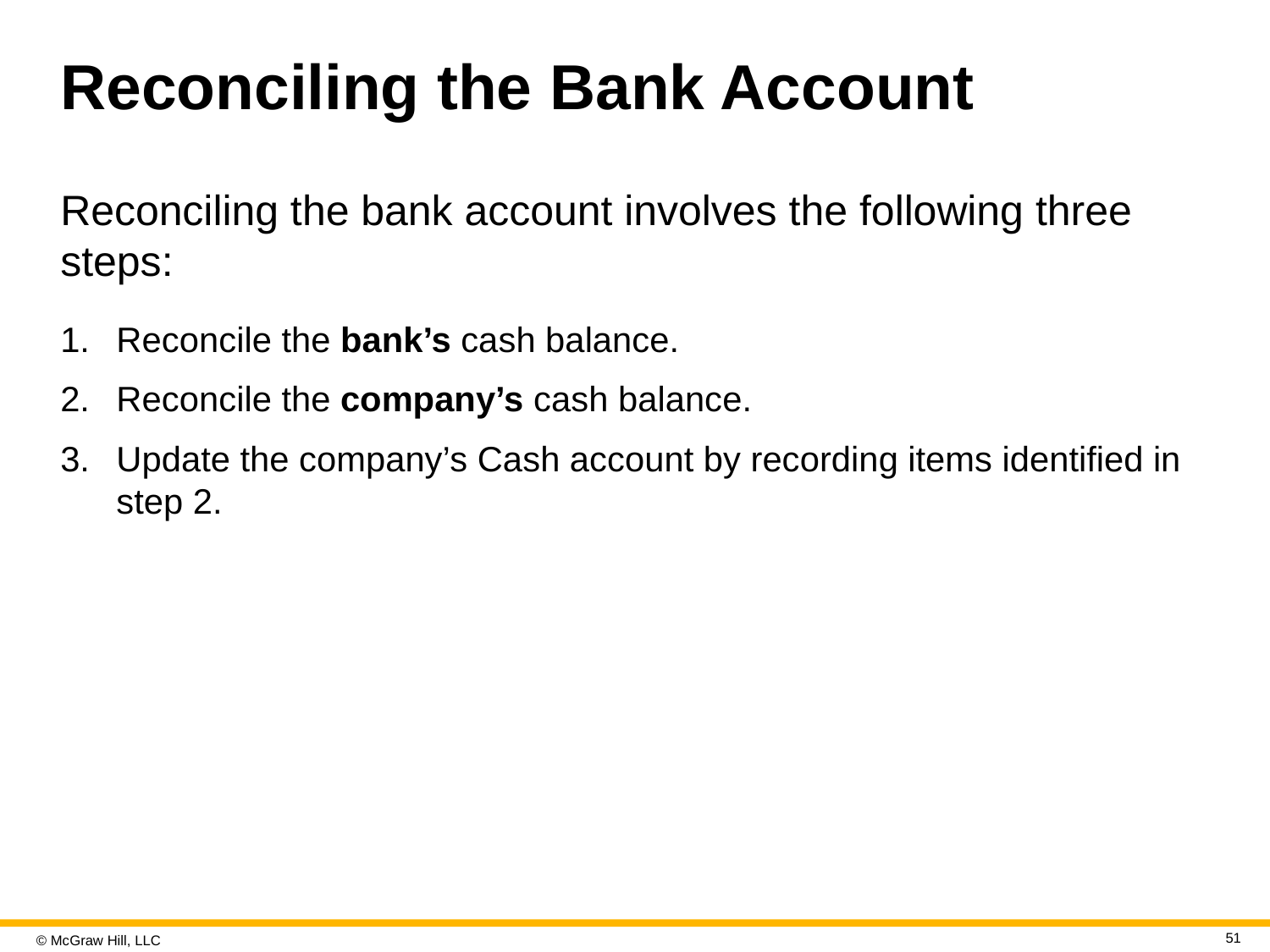

# Reconciling the Bank Account
Reconciling the bank account involves the following three steps:
Reconcile the bank’s cash balance.
Reconcile the company’s cash balance.
Update the company’s Cash account by recording items identified in step 2.
51